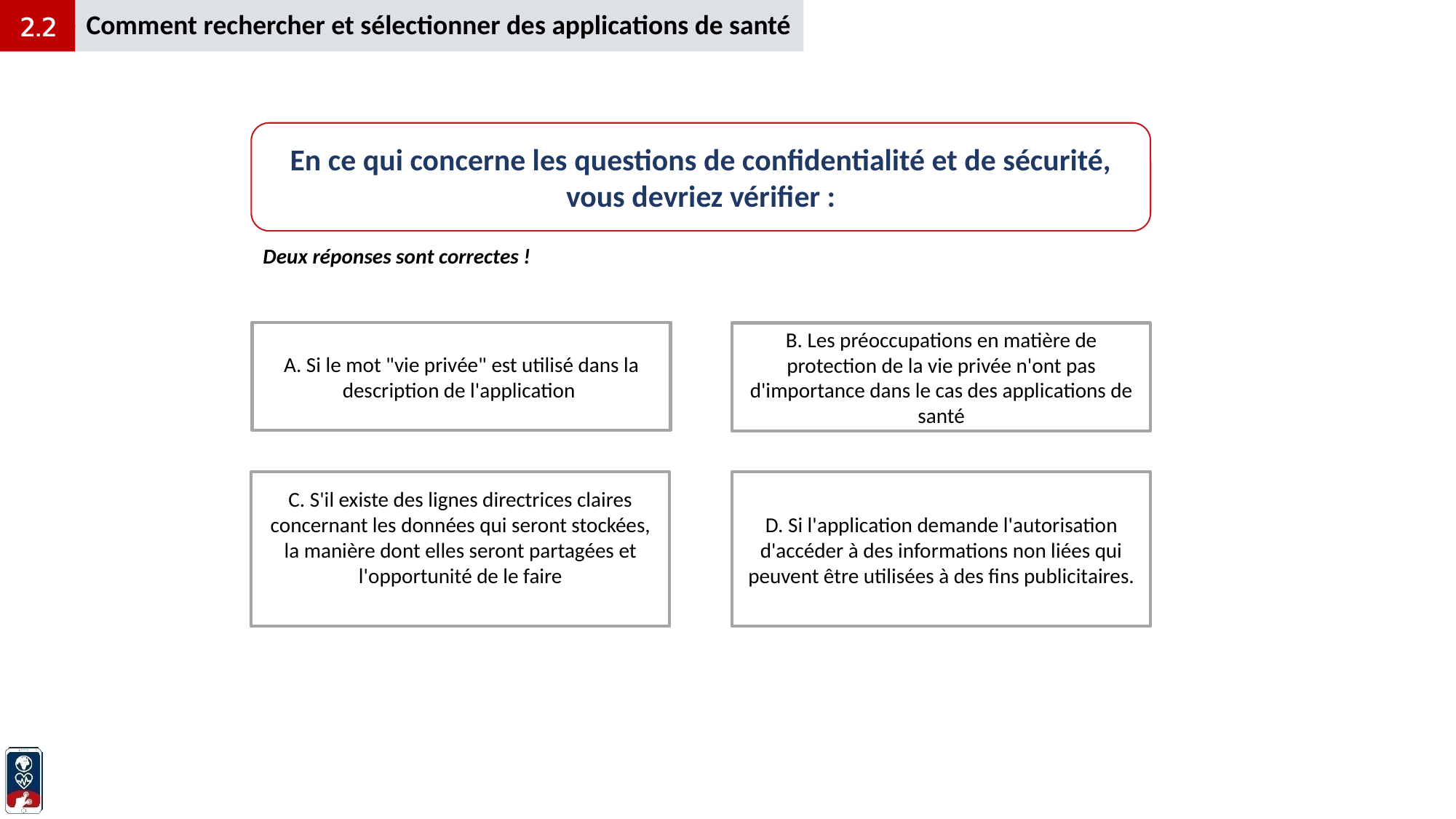

Comment rechercher et sélectionner des applications de santé
1
2.2
En ce qui concerne les questions de confidentialité et de sécurité, vous devriez vérifier :
Deux réponses sont correctes !
A. Si le mot "vie privée" est utilisé dans la description de l'application
B. Les préoccupations en matière de protection de la vie privée n'ont pas d'importance dans le cas des applications de santé
C. S'il existe des lignes directrices claires concernant les données qui seront stockées, la manière dont elles seront partagées et l'opportunité de le faire

D. Si l'application demande l'autorisation d'accéder à des informations non liées qui peuvent être utilisées à des fins publicitaires.